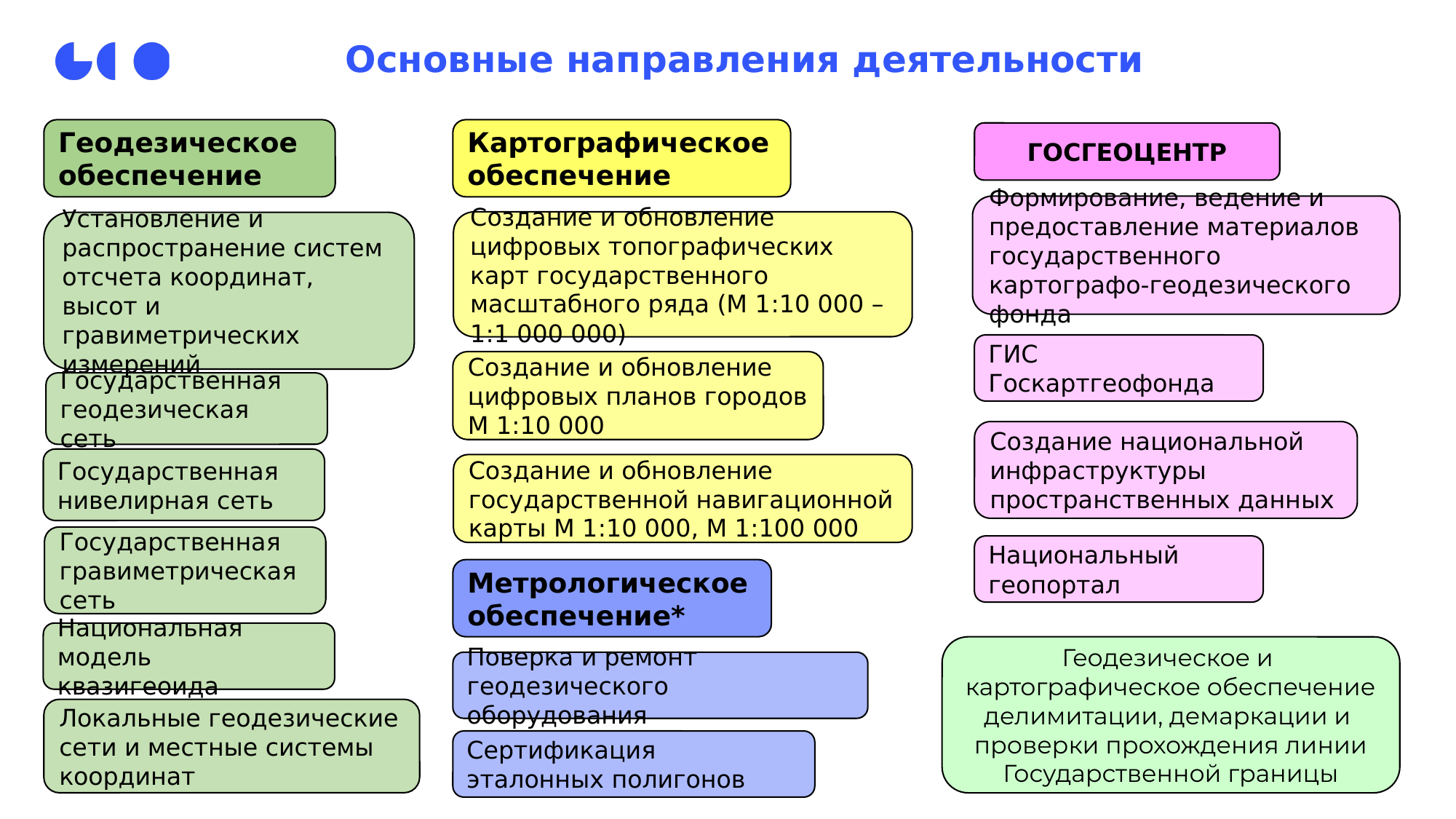

# Основные направления деятельности
Геодезическое обеспечение
Картографическое обеспечение
ГОСГЕОЦЕНТР
Формирование, ведение и предоставление материалов государственного картографо-геодезического фонда
Создание и обновление цифровых топографических карт государственного масштабного ряда (М 1:10 000 – 1:1 000 000)
Установление и распространение систем отсчета координат, высот и гравиметрических измерений
ГИС Госкартгеофонда
Создание и обновление цифровых планов городов М 1:10 000
Государственная геодезическая сеть
Создание национальной инфраструктуры пространственных данных
Государственная нивелирная сеть
Создание и обновление государственной навигационной карты М 1:10 000, М 1:100 000
Государственная гравиметрическая сеть
Национальный геопортал
Метрологическое обеспечение*
Национальная модель квазигеоида
Геодезическое и  картографическое обеспечение делимитации, демаркации и
проверки прохождения линии Государственной границы
Поверка и ремонт геодезического оборудования
Локальные геодезические сети и местные системы координат
Сертификация эталонных полигонов